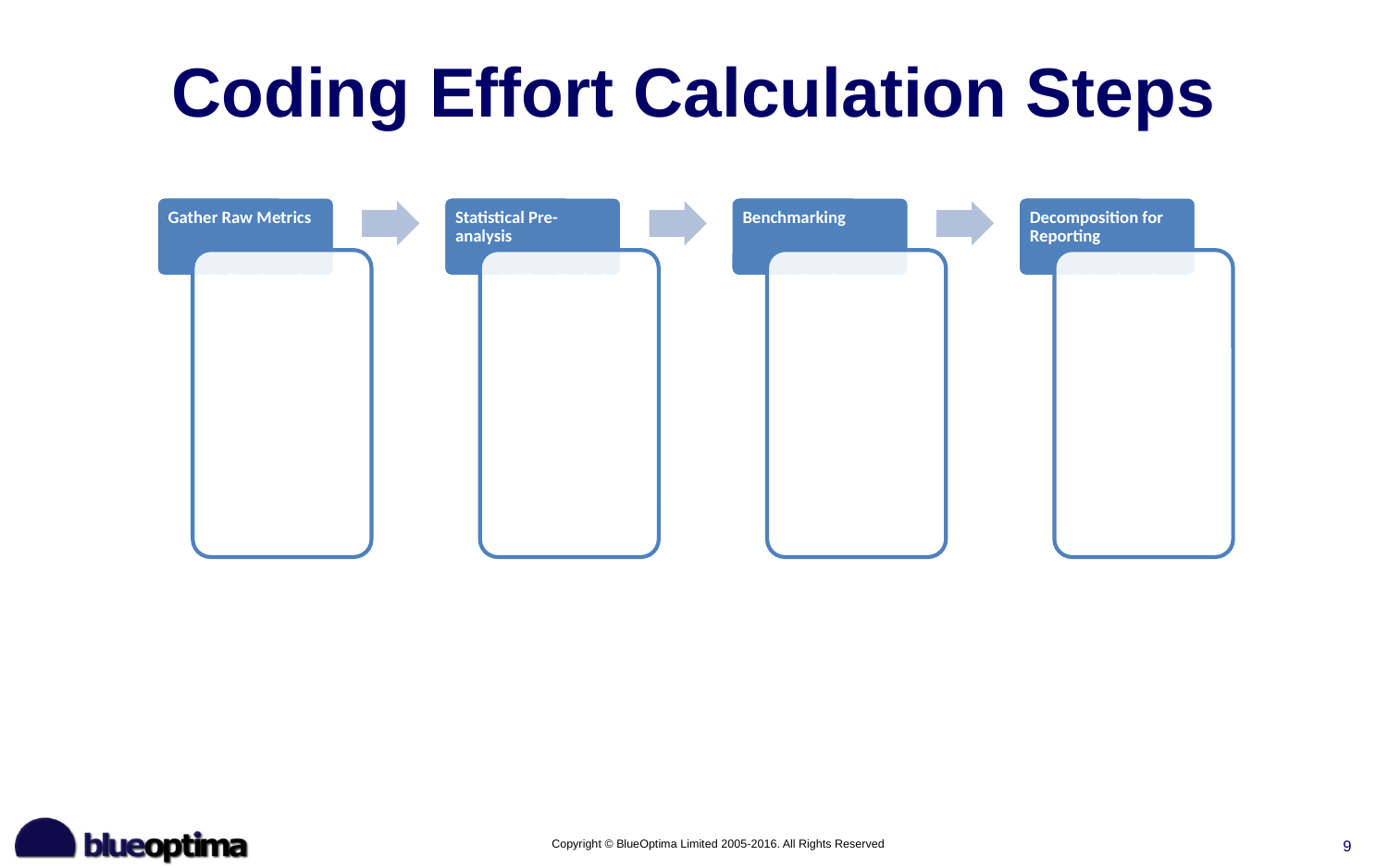

# Coding Effort Calculation Steps
Gather Raw Metrics
 Consistently Gather code interaction metrics across code bases / platforms / repositories
 Metrics gathering approach must be scalable and persists historic data

Statistical Pre-analysis
Adjust/Exclude code deltas not resulting from developer coding activity
Decompose raw source file metrics into code interactions by developers / teams / projects etc.
Generate base statistics on each raw metric variable

Benchmarking
 Break out Performance Context and Performance Factor variables
 Generate benchmark weightings for each variable using algorithmic optimisation

Decomposition for Reporting
 Use benchmark weightings to generate Coding Effort measures
 Persist benchmark statistically analysed metric data to allow multidimensional reporting